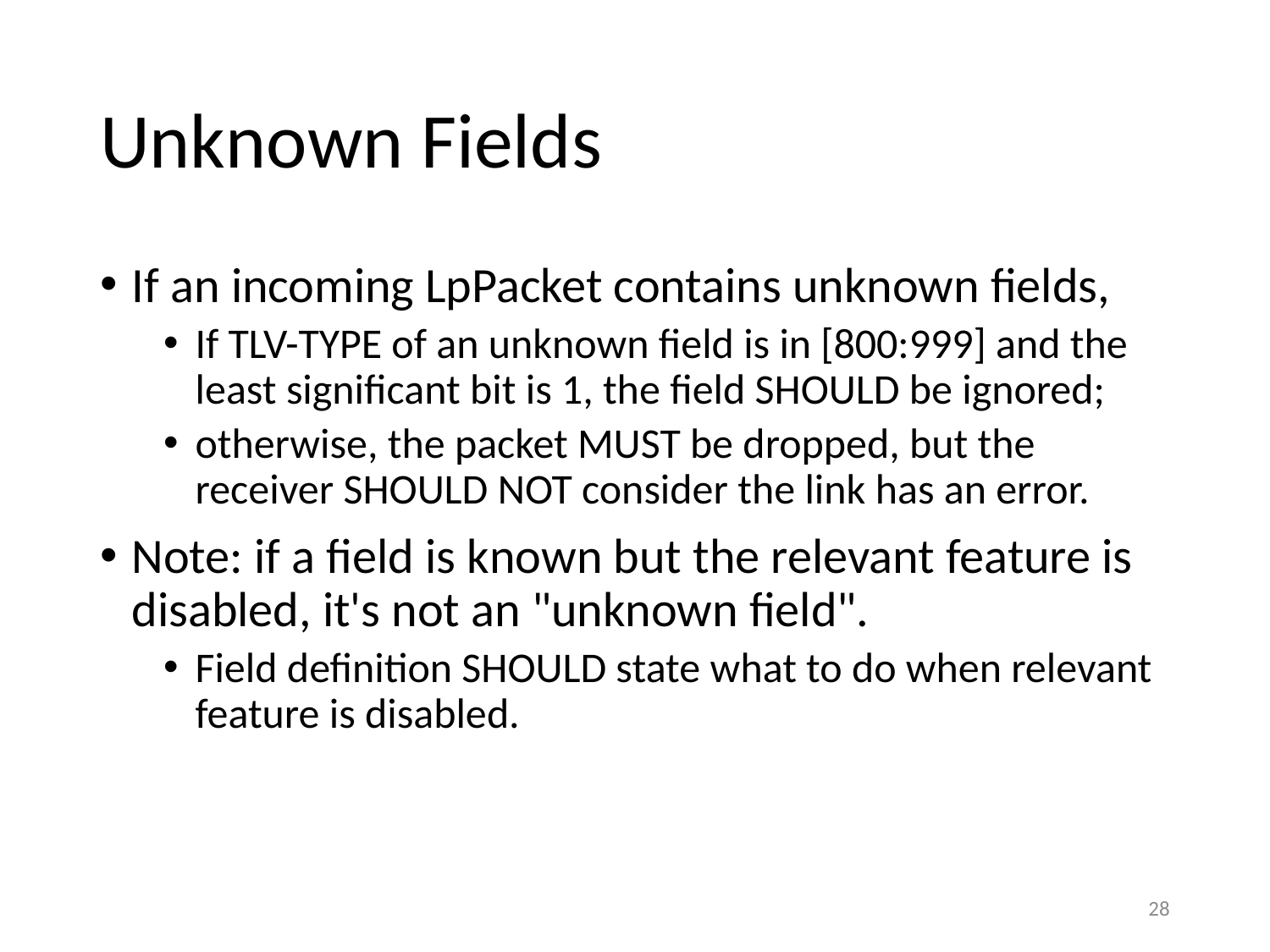

# Unknown Fields
If an incoming LpPacket contains unknown fields,
If TLV-TYPE of an unknown field is in [800:999] and the least significant bit is 1, the field SHOULD be ignored;
otherwise, the packet MUST be dropped, but the receiver SHOULD NOT consider the link has an error.
Note: if a field is known but the relevant feature is disabled, it's not an "unknown field".
Field definition SHOULD state what to do when relevant feature is disabled.
28